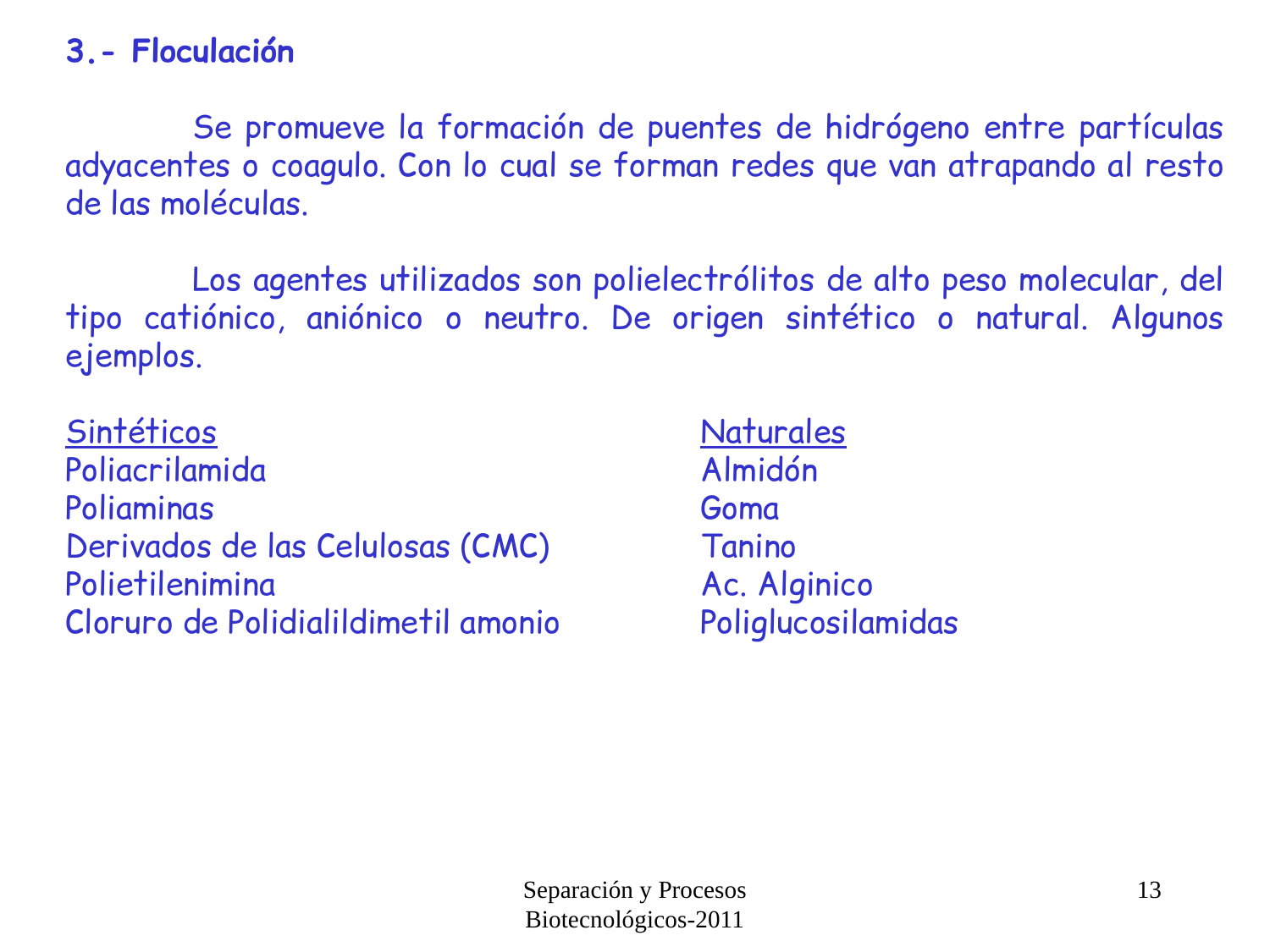

3.- Floculación

	Se promueve la formación de puentes de hidrógeno entre partículas adyacentes o coagulo. Con lo cual se forman redes que van atrapando al resto de las moléculas.

	Los agentes utilizados son polielectrólitos de alto peso molecular, del tipo catiónico, aniónico o neutro. De origen sintético o natural. Algunos ejemplos.

Sintéticos				Naturales
Poliacrilamida				Almidón
Poliaminas				Goma
Derivados de las Celulosas (CMC)		Tanino
Polietilenimina				Ac. Alginico
Cloruro de Polidialildimetil amonio 		Poliglucosilamidas

Separación y Procesos Biotecnológicos-2011
13